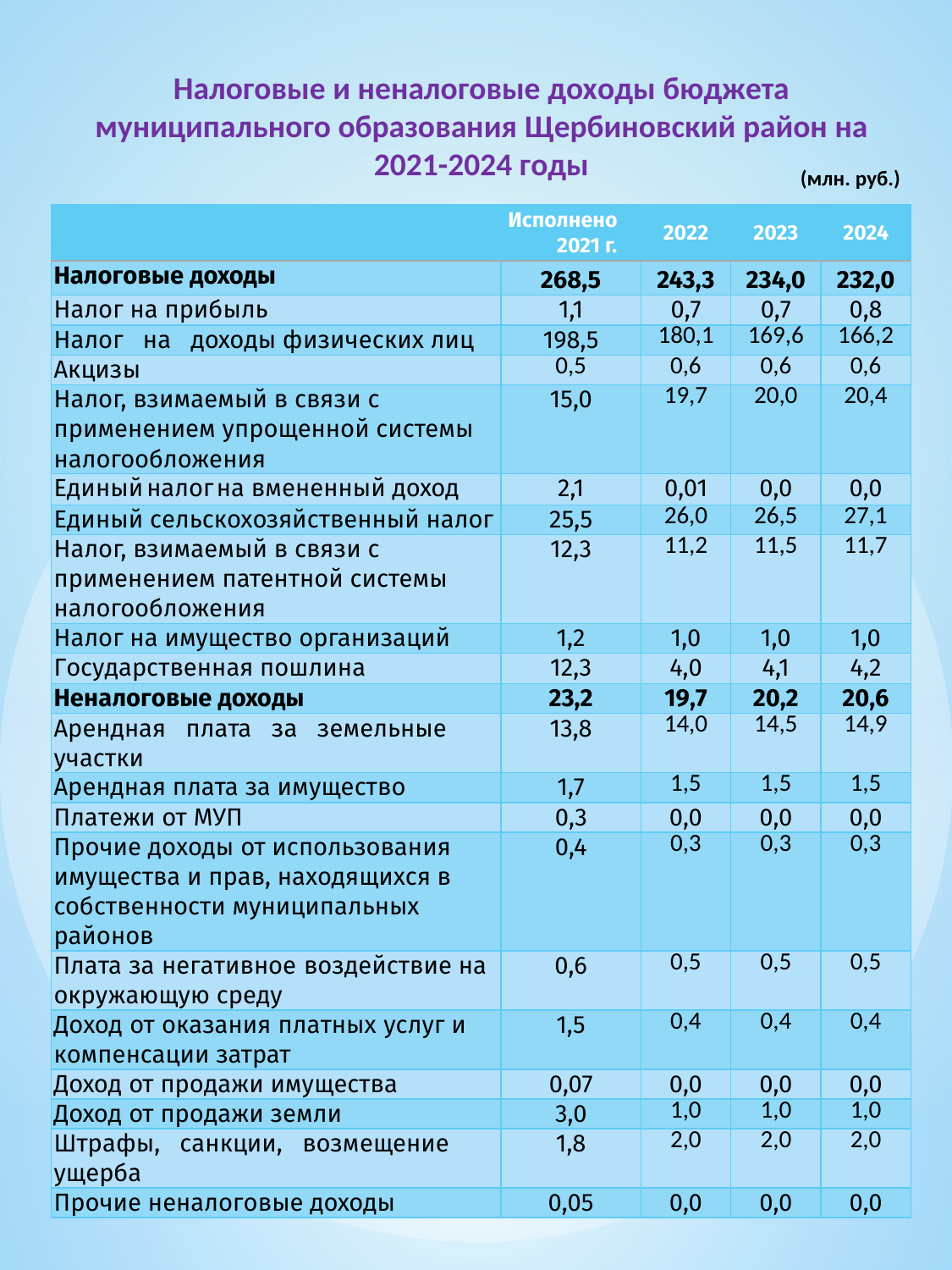

Налоговые и неналоговые доходы бюджета муниципального образования Щербиновский район на 2021-2024 годы
(млн. руб.)
|  | Исполнено 2021 г. | 2022 | 2023 | 2024 |
| --- | --- | --- | --- | --- |
| Налоговые доходы | 268,5 | 243,3 | 234,0 | 232,0 |
| Налог на прибыль | 1,1 | 0,7 | 0,7 | 0,8 |
| Налог на доходы физических лиц | 198,5 | 180,1 | 169,6 | 166,2 |
| Акцизы | 0,5 | 0,6 | 0,6 | 0,6 |
| Налог, взимаемый в связи с применением упрощенной системы налогообложения | 15,0 | 19,7 | 20,0 | 20,4 |
| Единый налог на вмененный доход | 2,1 | 0,01 | 0,0 | 0,0 |
| Единый сельскохозяйственный налог | 25,5 | 26,0 | 26,5 | 27,1 |
| Налог, взимаемый в связи с применением патентной системы налогообложения | 12,3 | 11,2 | 11,5 | 11,7 |
| Налог на имущество организаций | 1,2 | 1,0 | 1,0 | 1,0 |
| Государственная пошлина | 12,3 | 4,0 | 4,1 | 4,2 |
| Неналоговые доходы | 23,2 | 19,7 | 20,2 | 20,6 |
| Арендная плата за земельные участки | 13,8 | 14,0 | 14,5 | 14,9 |
| Арендная плата за имущество | 1,7 | 1,5 | 1,5 | 1,5 |
| Платежи от МУП | 0,3 | 0,0 | 0,0 | 0,0 |
| Прочие доходы от использования имущества и прав, находящихся в собственности муниципальных районов | 0,4 | 0,3 | 0,3 | 0,3 |
| Плата за негативное воздействие на окружающую среду | 0,6 | 0,5 | 0,5 | 0,5 |
| Доход от оказания платных услуг и компенсации затрат | 1,5 | 0,4 | 0,4 | 0,4 |
| Доход от продажи имущества | 0,07 | 0,0 | 0,0 | 0,0 |
| Доход от продажи земли | 3,0 | 1,0 | 1,0 | 1,0 |
| Штрафы, санкции, возмещение ущерба | 1,8 | 2,0 | 2,0 | 2,0 |
| Прочие неналоговые доходы | 0,05 | 0,0 | 0,0 | 0,0 |